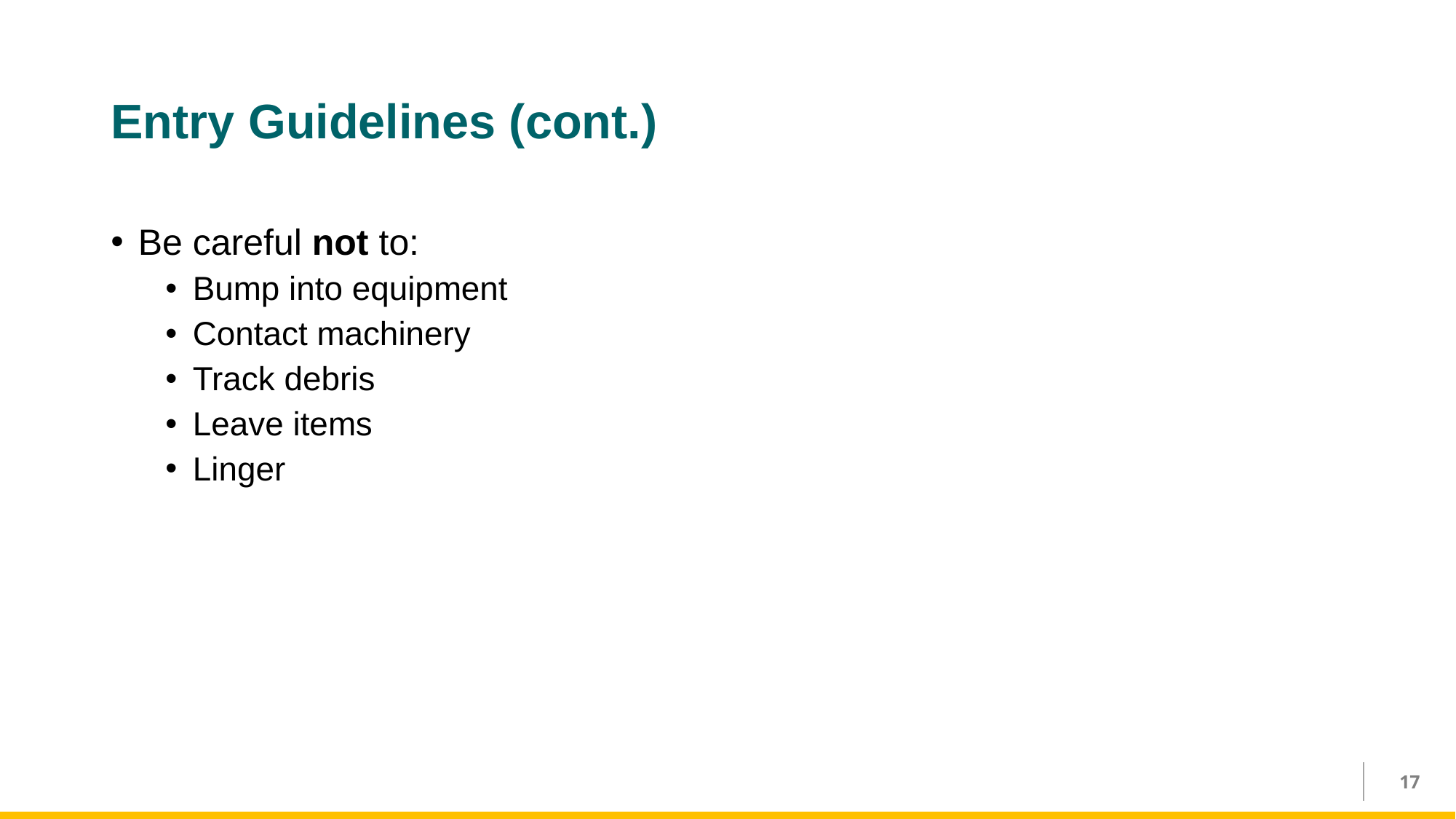

# Entry Guidelines (cont.)
Be careful not to:
Bump into equipment
Contact machinery
Track debris
Leave items
Linger